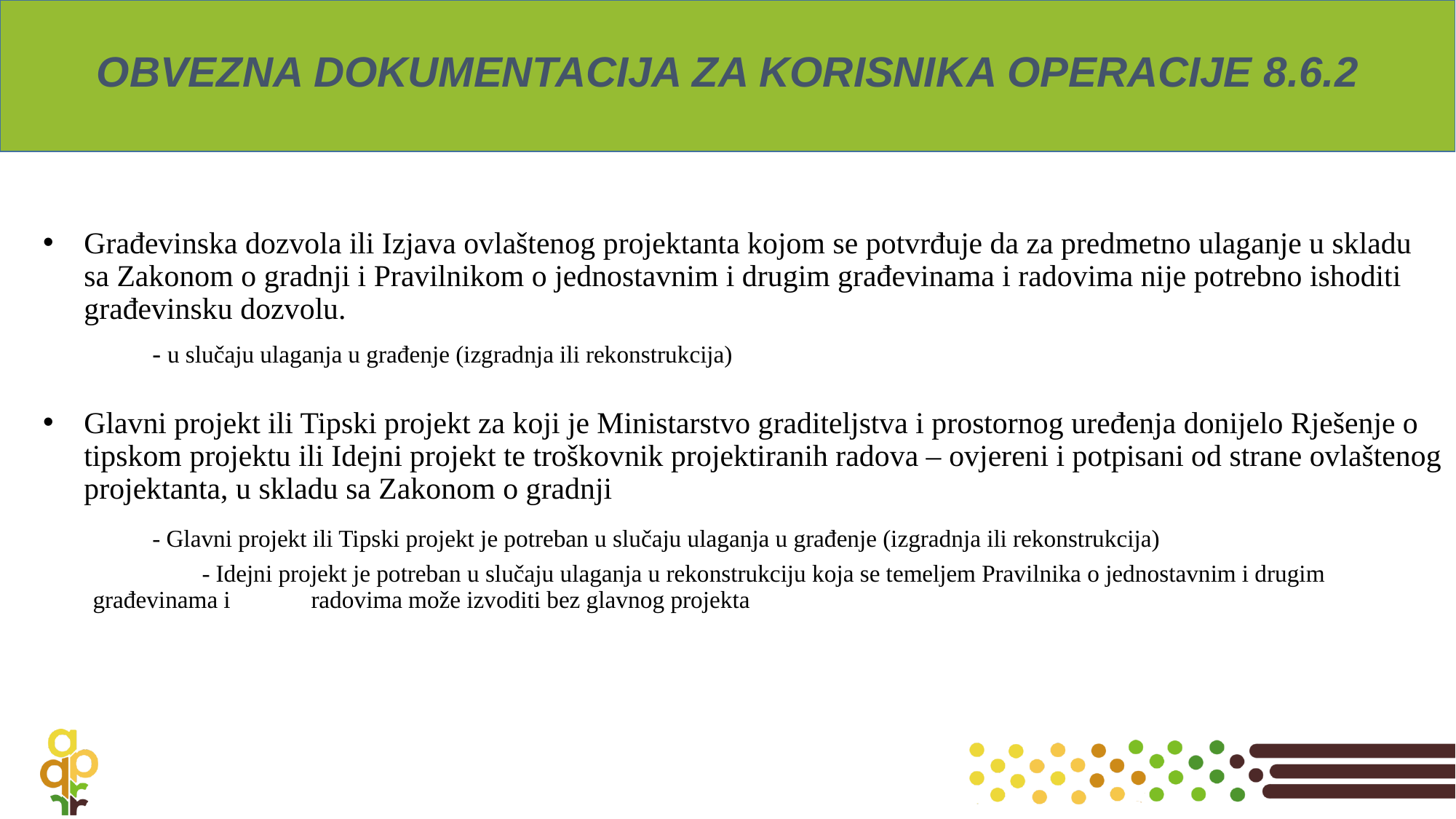

# OBVEZNA DOKUMENTACIJA ZA KORISNIKA OPERACIJE 8.6.2

Građevinska dozvola ili Izjava ovlaštenog projektanta kojom se potvrđuje da za predmetno ulaganje u skladu sa Zakonom o gradnji i Pravilnikom o jednostavnim i drugim građevinama i radovima nije potrebno ishoditi građevinsku dozvolu.
	- u slučaju ulaganja u građenje (izgradnja ili rekonstrukcija)

Glavni projekt ili Tipski projekt za koji je Ministarstvo graditeljstva i prostornog uređenja donijelo Rješenje o tipskom projektu ili Idejni projekt te troškovnik projektiranih radova – ovjereni i potpisani od strane ovlaštenog projektanta, u skladu sa Zakonom o gradnji
	- Glavni projekt ili Tipski projekt je potreban u slučaju ulaganja u građenje (izgradnja ili rekonstrukcija)
	- Idejni projekt je potreban u slučaju ulaganja u rekonstrukciju koja se temeljem Pravilnika o jednostavnim i drugim građevinama i 	radovima može izvoditi bez glavnog projekta